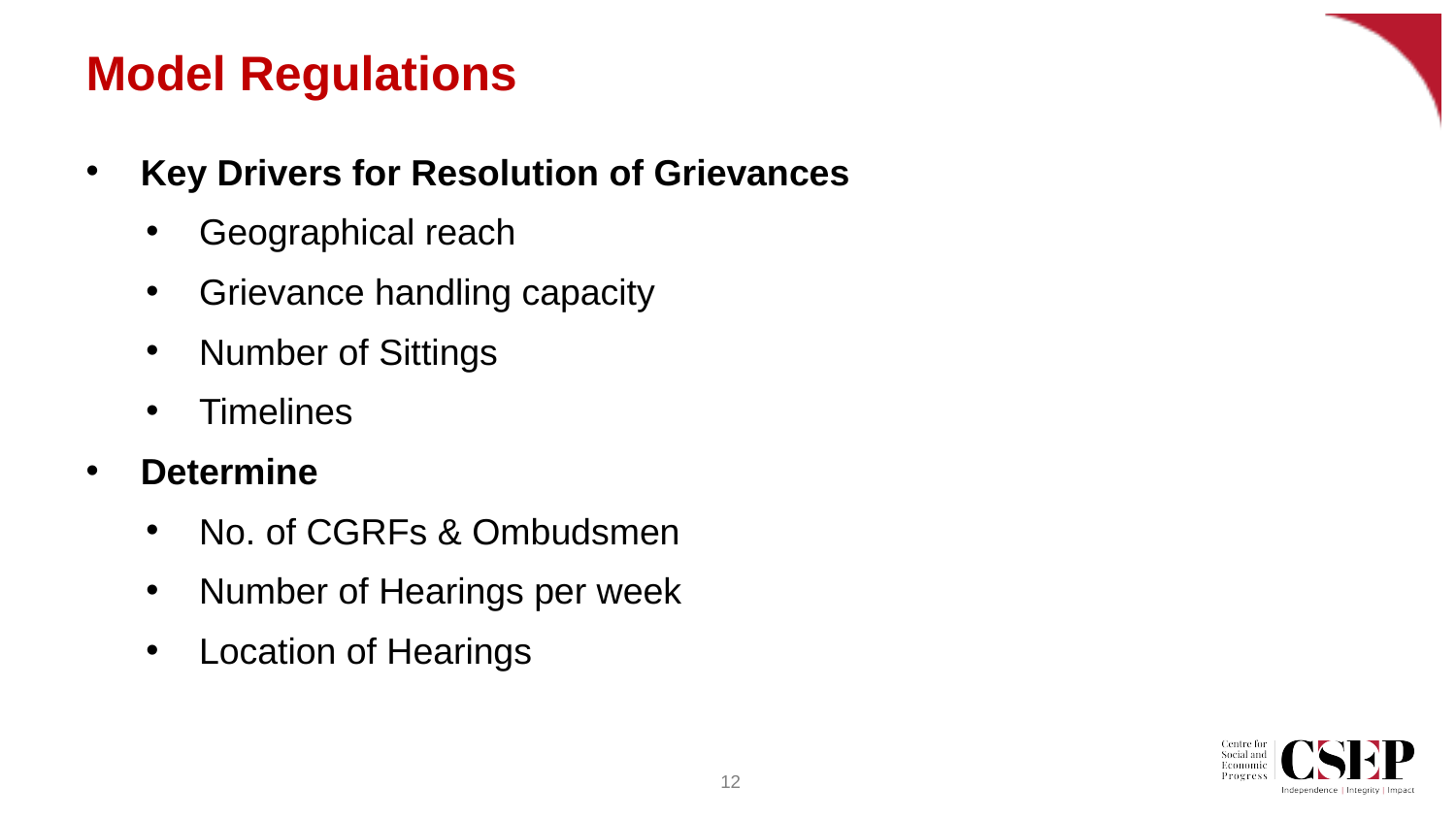

# Model Regulations
Key Drivers for Resolution of Grievances
Geographical reach
Grievance handling capacity
Number of Sittings
Timelines
Determine
No. of CGRFs & Ombudsmen
Number of Hearings per week
Location of Hearings